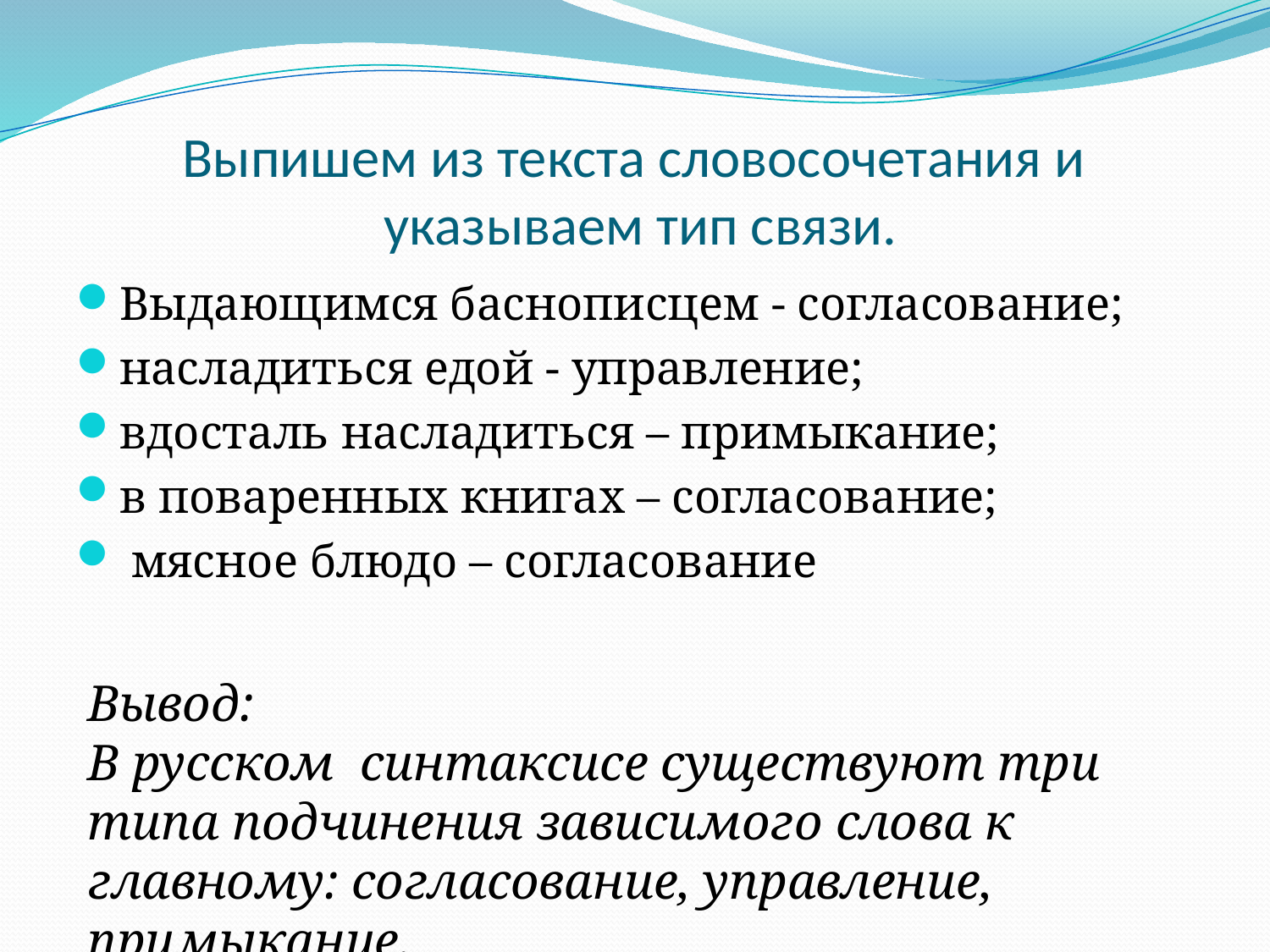

# Выпишем из текста словосочетания и  указываем тип связи.
Выдающимся баснописцем - согласование;
насладиться едой - управление;
вдосталь насладиться – примыкание;
в поваренных книгах – согласование;
 мясное блюдо – согласование
Вывод:
В русском  синтаксисе существуют три типа подчинения зависимого слова к главному: согласование, управление, примыкание.